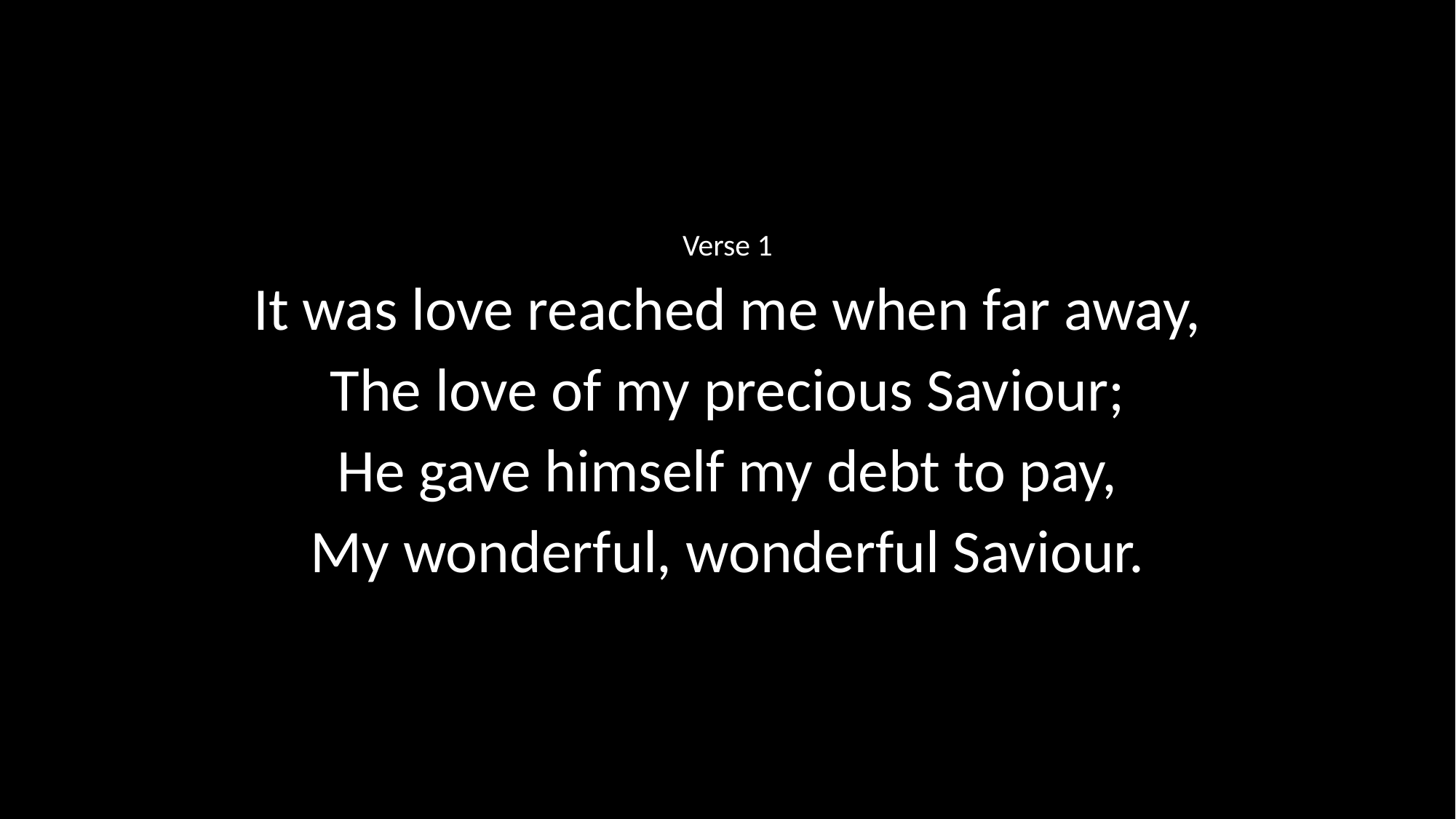

Verse 1
It was love reached me when far away,
The love of my precious Saviour;
He gave himself my debt to pay,
My wonderful, wonderful Saviour.